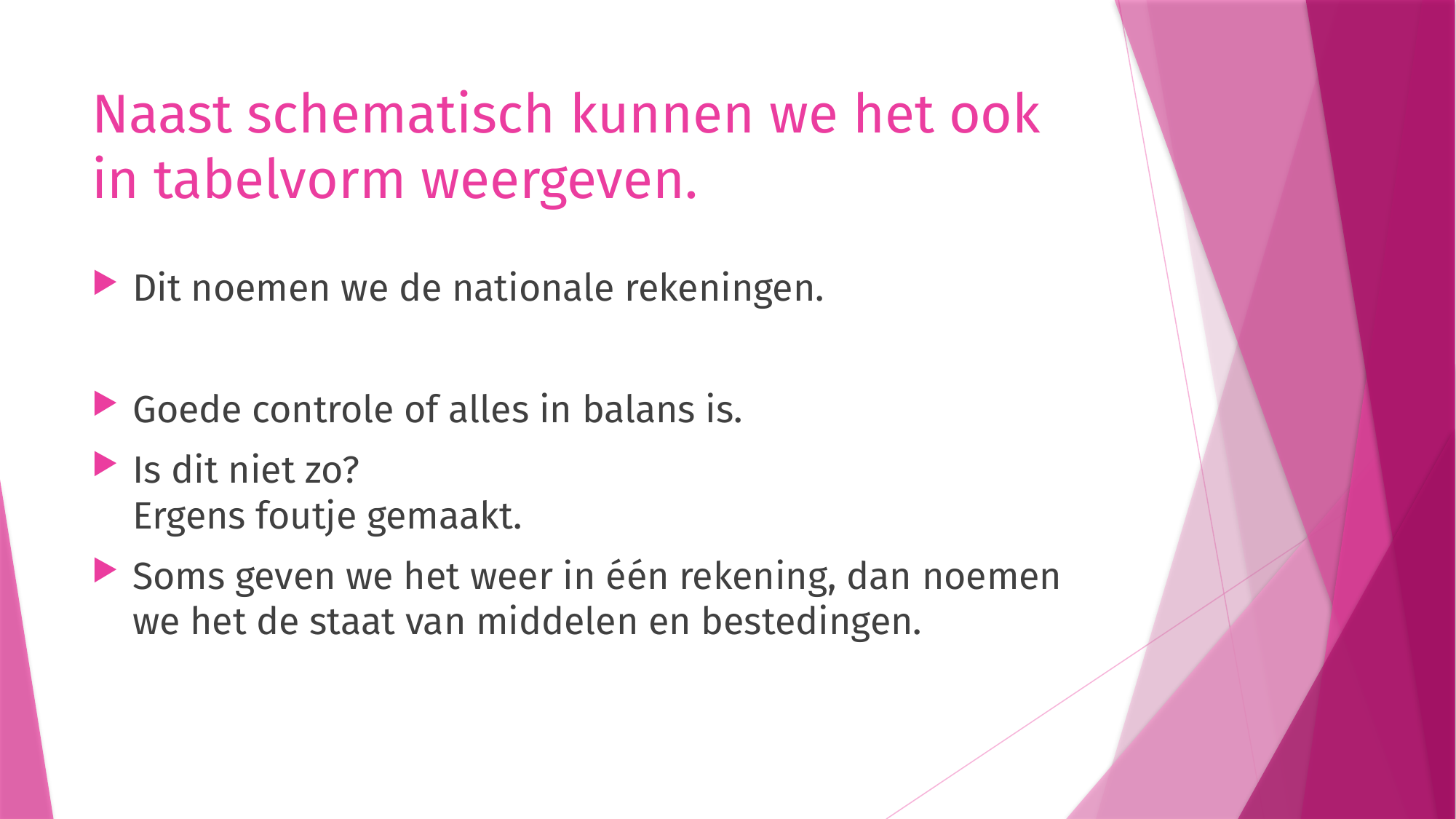

# Naast schematisch kunnen we het ook in tabelvorm weergeven.
Dit noemen we de nationale rekeningen.

Goede controle of alles in balans is.
Is dit niet zo?
Ergens foutje gemaakt.
Soms geven we het weer in één rekening, dan noemen we het de staat van middelen en bestedingen.